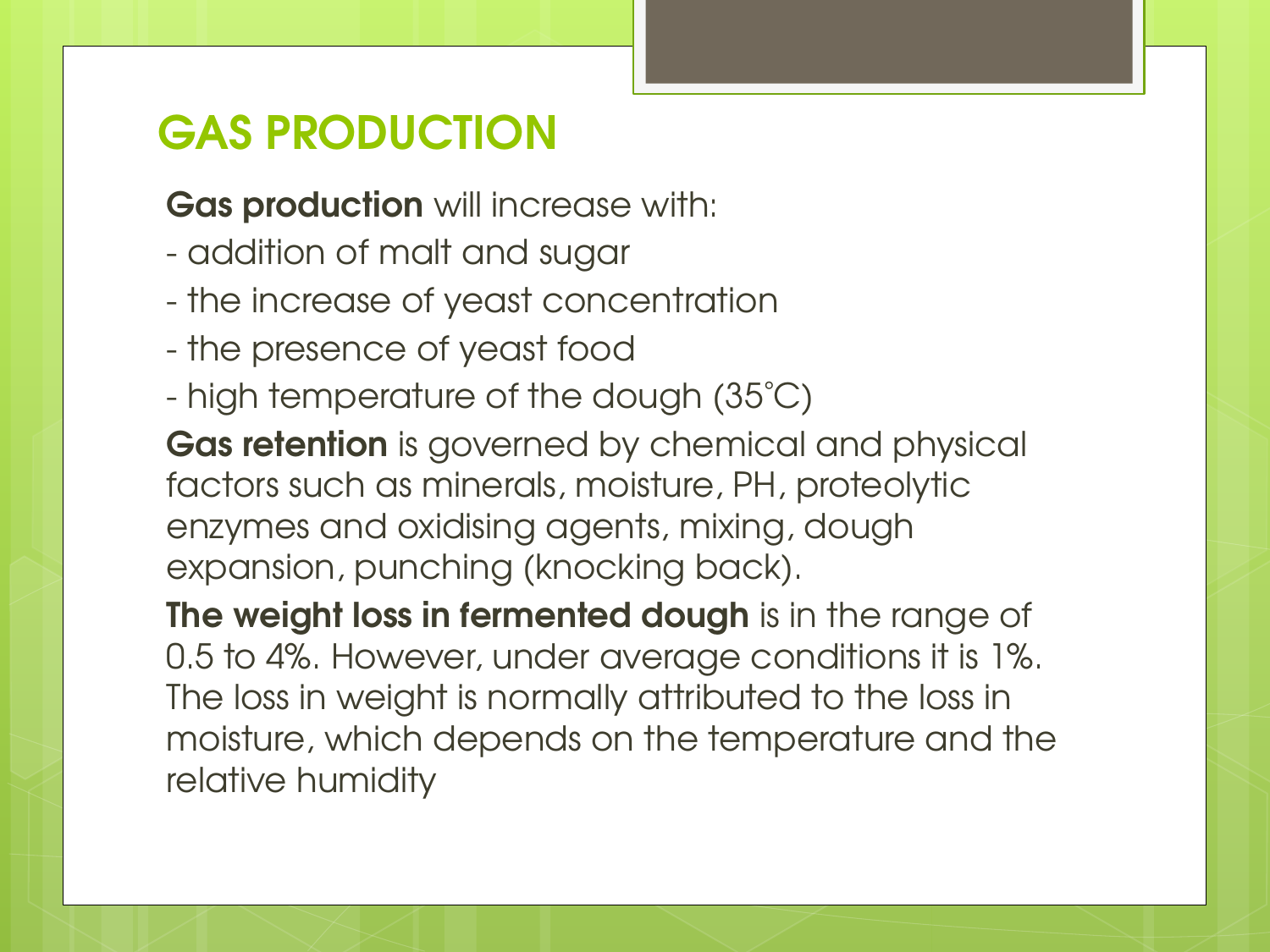

# GAS PRODUCTION
Gas production will increase with:
- addition of malt and sugar
- the increase of yeast concentration
- the presence of yeast food
- high temperature of the dough (35°C)
Gas retention is governed by chemical and physical factors such as minerals, moisture, PH, proteolytic enzymes and oxidising agents, mixing, dough expansion, punching (knocking back).
The weight loss in fermented dough is in the range of 0.5 to 4%. However, under average conditions it is 1%. The loss in weight is normally attributed to the loss in moisture, which depends on the temperature and the relative humidity